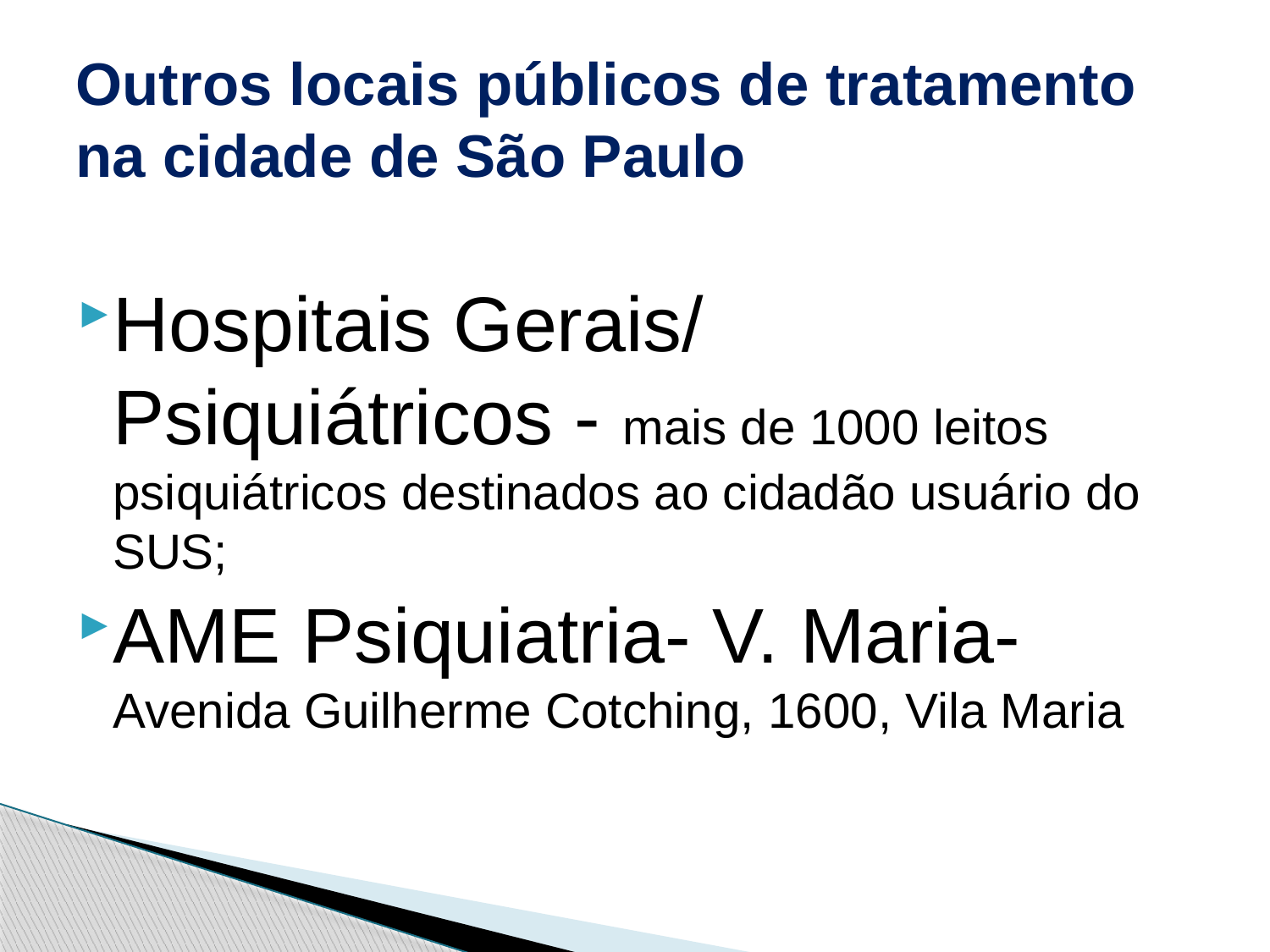

# Outros locais públicos de tratamento na cidade de São Paulo
Hospitais Gerais/  Psiquiátricos - mais de 1000 leitos psiquiátricos destinados ao cidadão usuário do SUS;
AME Psiquiatria- V. Maria- Avenida Guilherme Cotching, 1600, Vila Maria